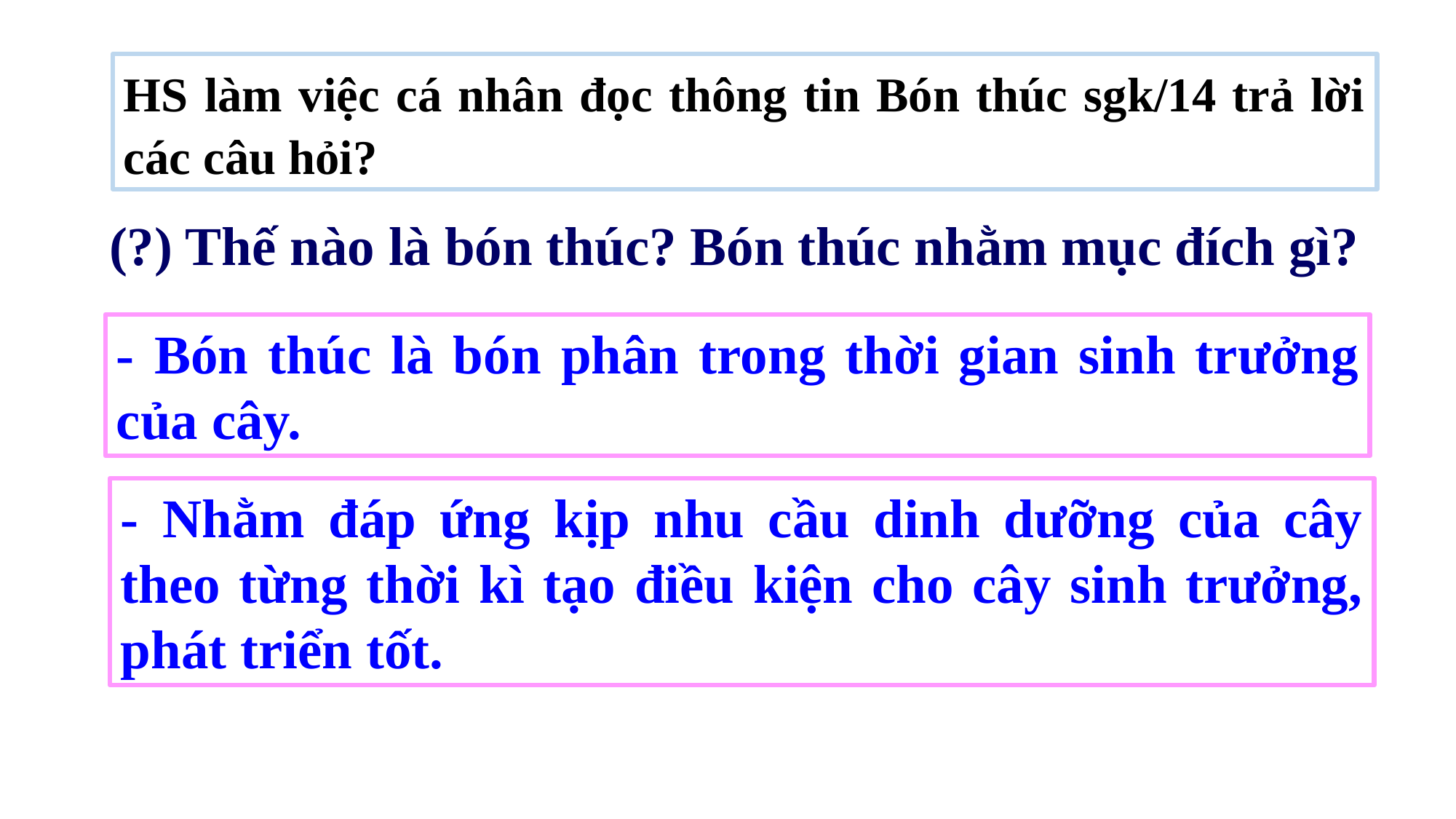

HS làm việc cá nhân đọc thông tin Bón thúc sgk/14 trả lời các câu hỏi?
(?) Thế nào là bón thúc? Bón thúc nhằm mục đích gì?
- Bón thúc là bón phân trong thời gian sinh trưởng của cây.
- Nhằm đáp ứng kịp nhu cầu dinh dưỡng của cây theo từng thời kì tạo điều kiện cho cây sinh trưởng, phát triển tốt.